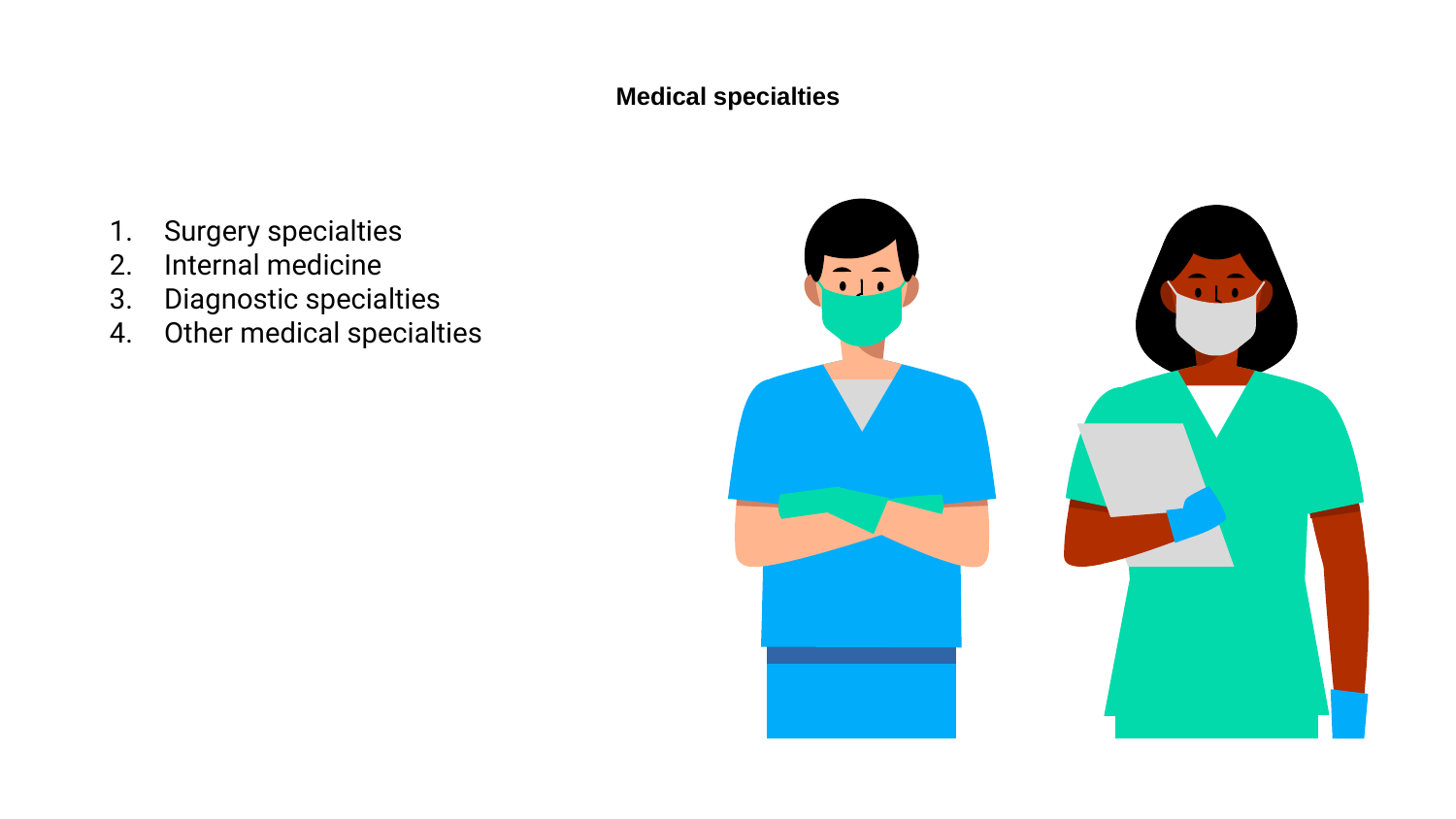

# Medical specialties
Surgery specialties
Internal medicine
Diagnostic specialties
Other medical specialties